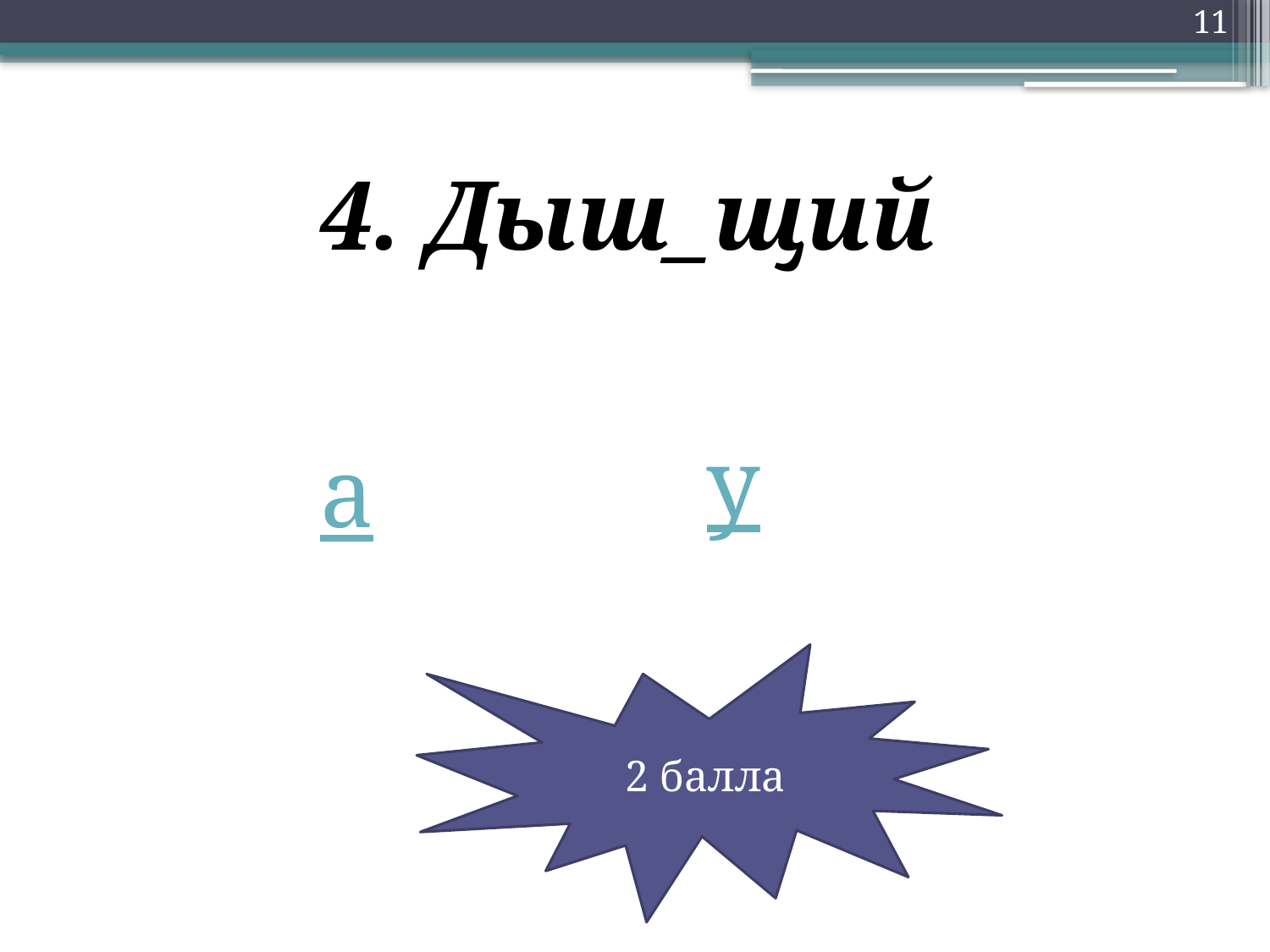

11
4. Дыш_щий
у
а
2 балла